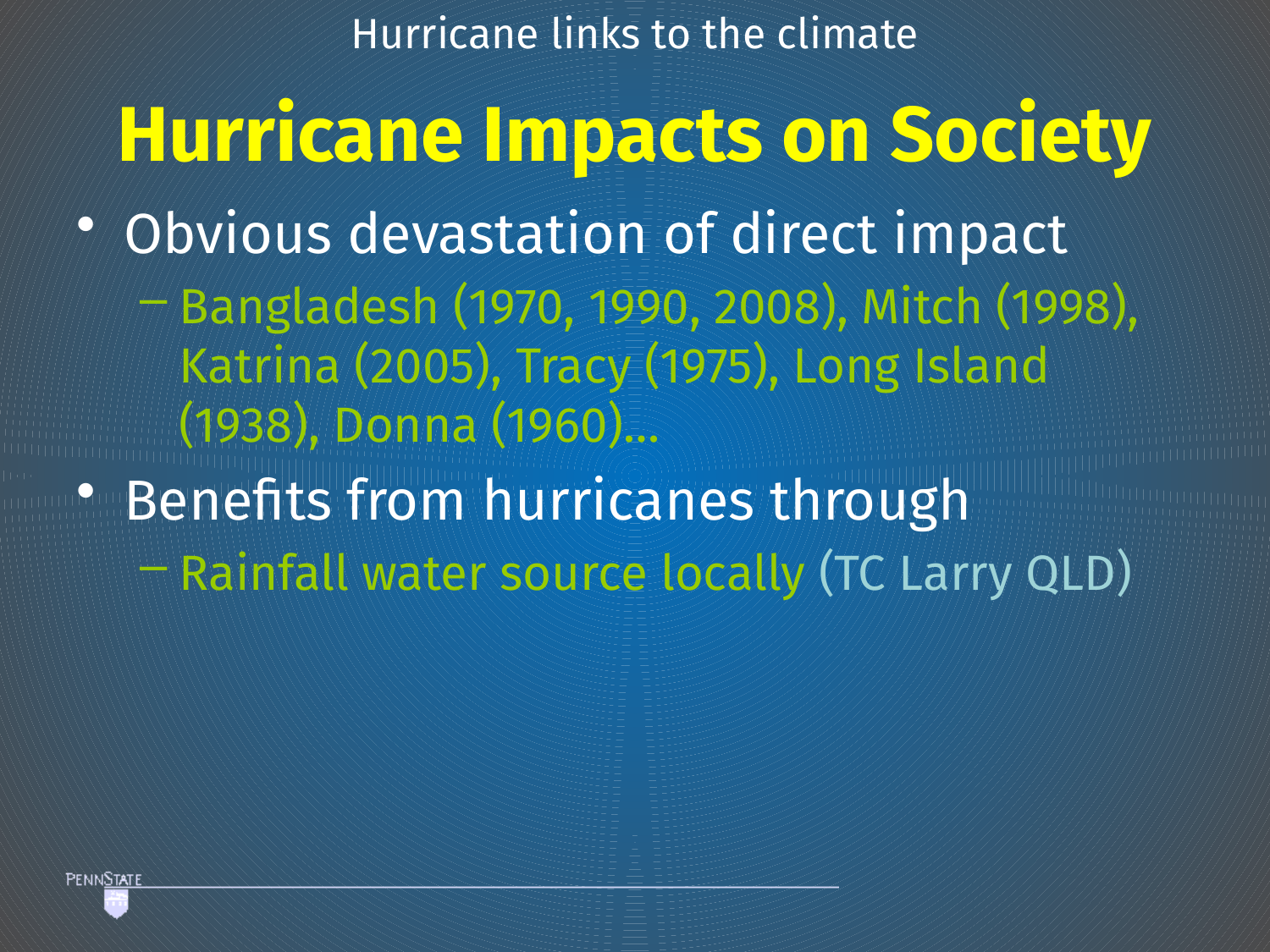

Hurricane links to the climate
# Hurricane Impacts on Society
Obvious devastation of direct impact
Bangladesh (1970, 1990, 2008), Mitch (1998), Katrina (2005), Tracy (1975), Long Island (1938), Donna (1960)…
Benefits from hurricanes through
Rainfall water source locally (TC Larry QLD)